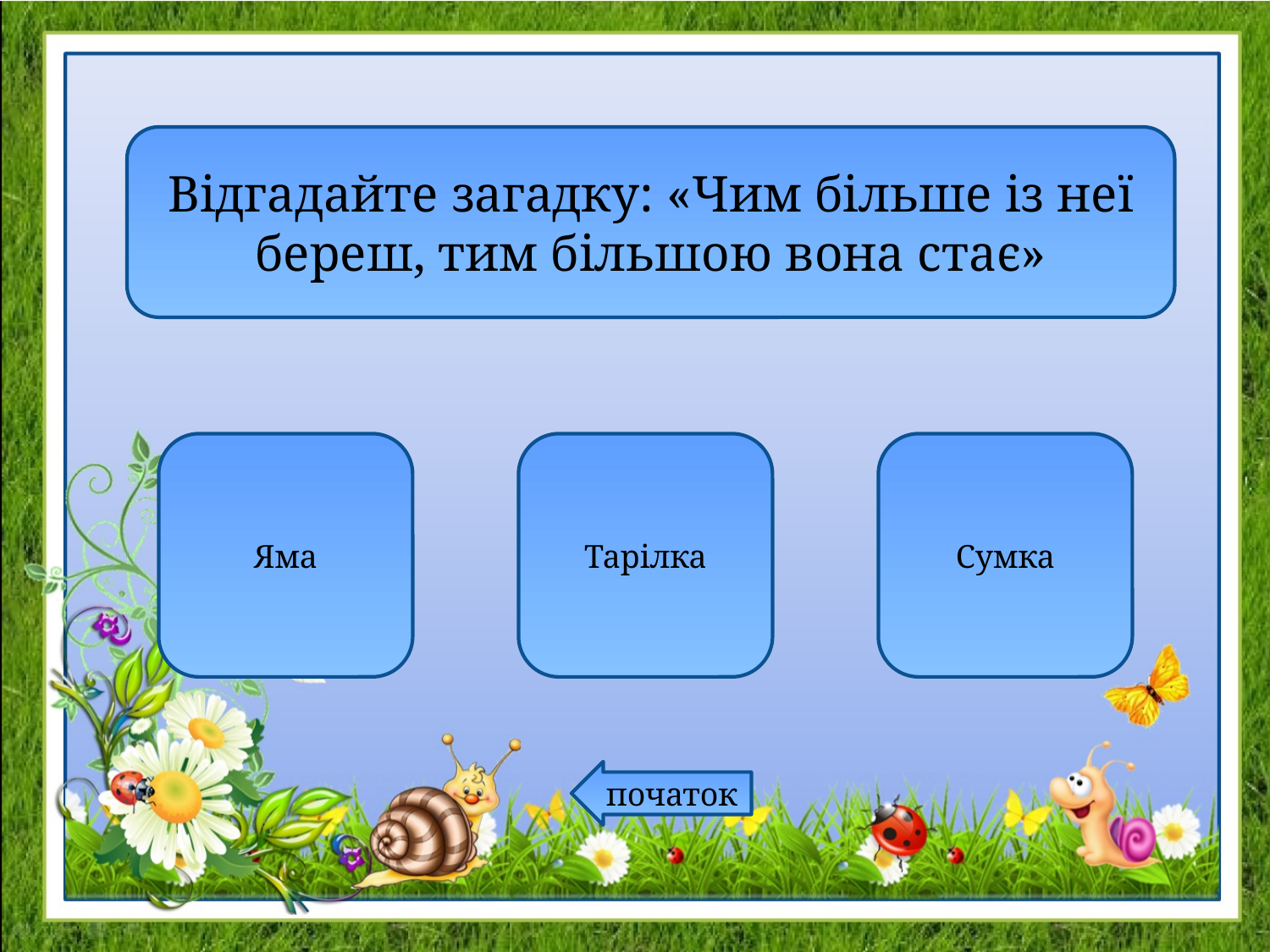

Відгадайте загадку: «Чим більше із неї береш, тим більшою вона стає»
Яма
Тарілка
Сумка
початок